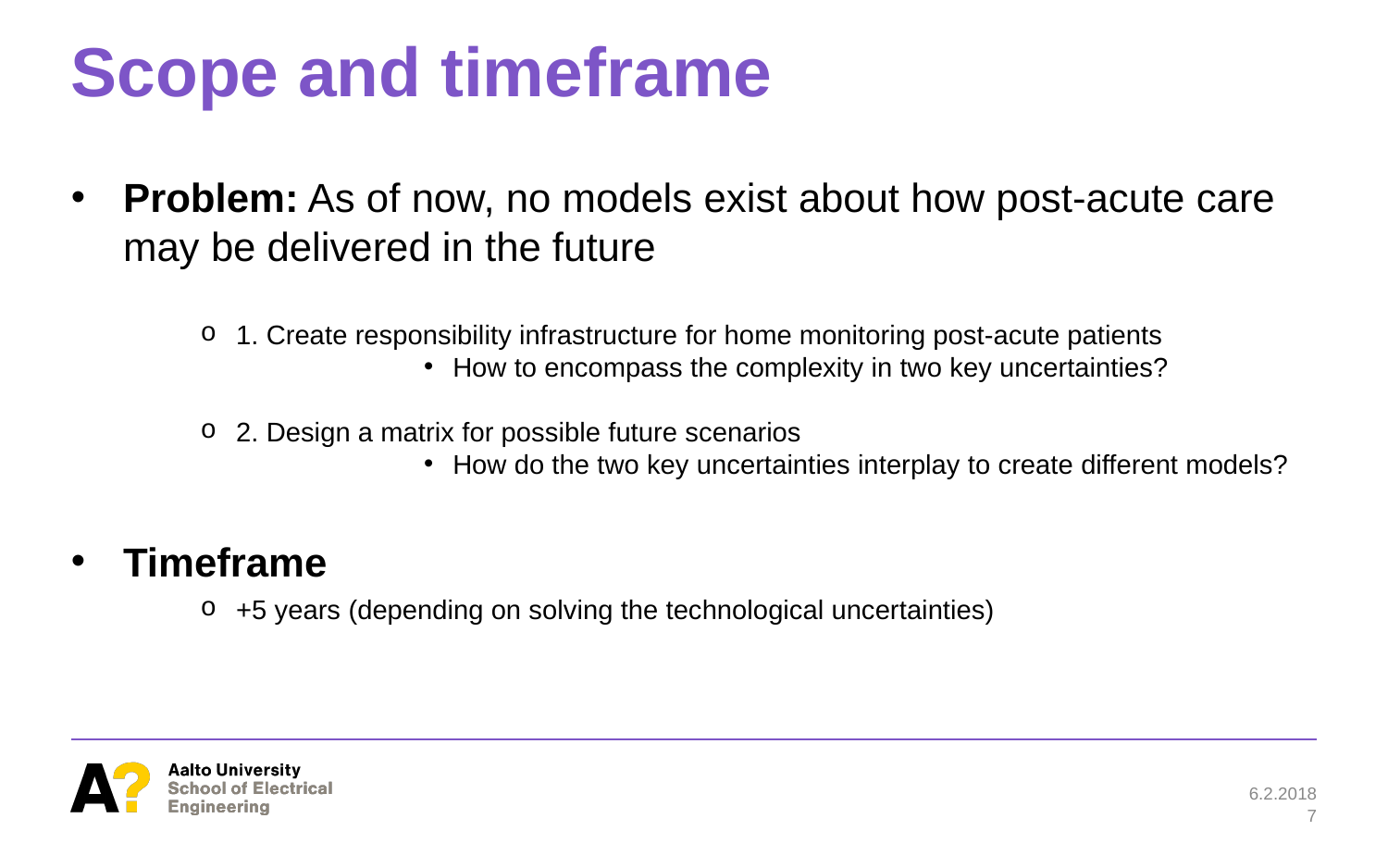

# Scope and timeframe
Problem: As of now, no models exist about how post-acute care may be delivered in the future

1. Create responsibility infrastructure for home monitoring post-acute patients
How to encompass the complexity in two key uncertainties?

2. Design a matrix for possible future scenarios
How do the two key uncertainties interplay to create different models?

Timeframe
+5 years (depending on solving the technological uncertainties)

6.2.2018
7